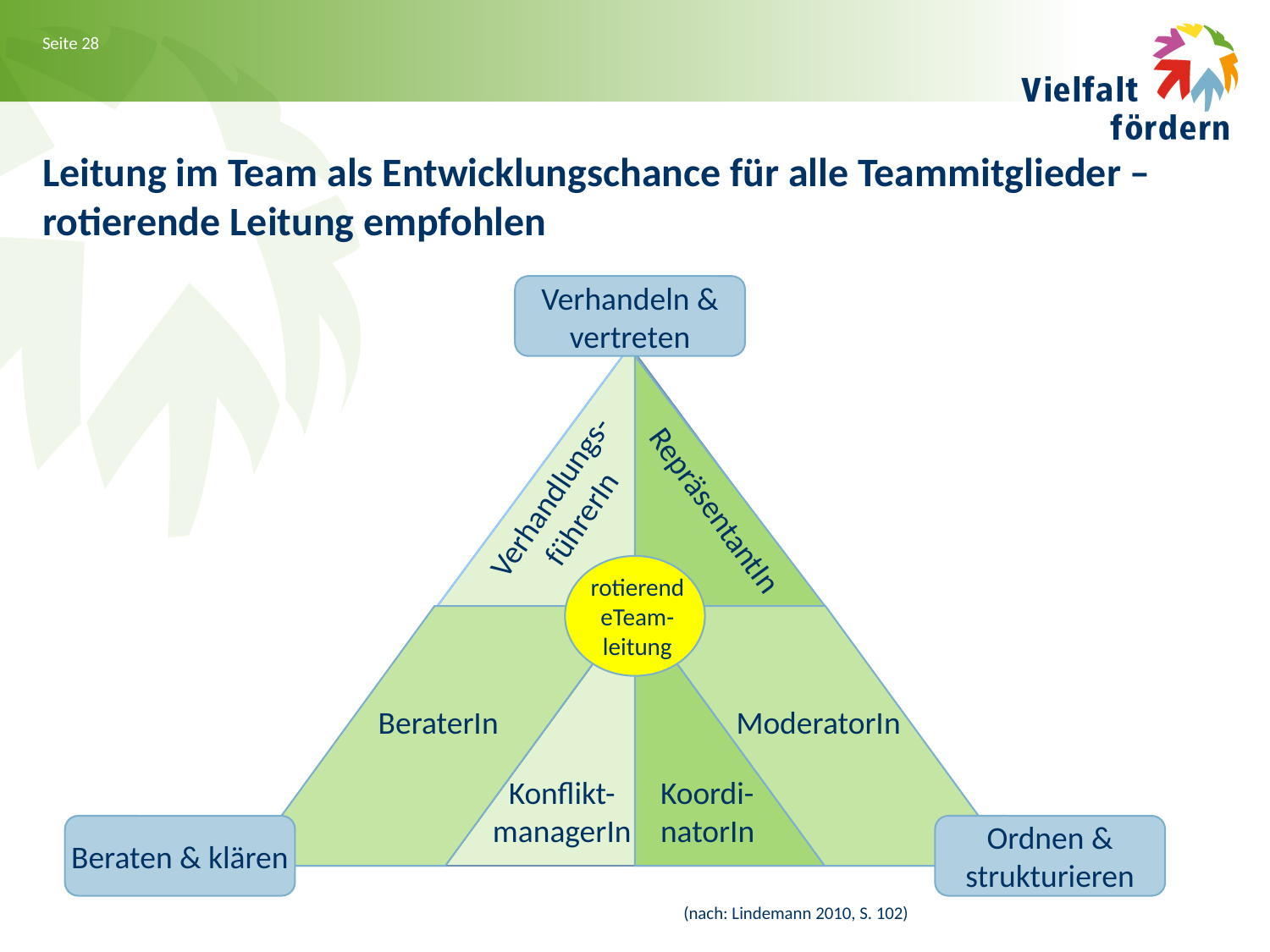

# Leitung im Team als Entwicklungschance für alle Teammitglieder – rotierende Leitung empfohlen
Verhandeln & vertreten

Verhandlungs-
führerIn
RepräsentantIn
rotierendeTeam-
leitung
BeraterIn
ModeratorIn
Konflikt-
managerIn
Koordi-
natorIn
Beraten & klären
Ordnen & strukturieren
(nach: Lindemann 2010, S. 102)